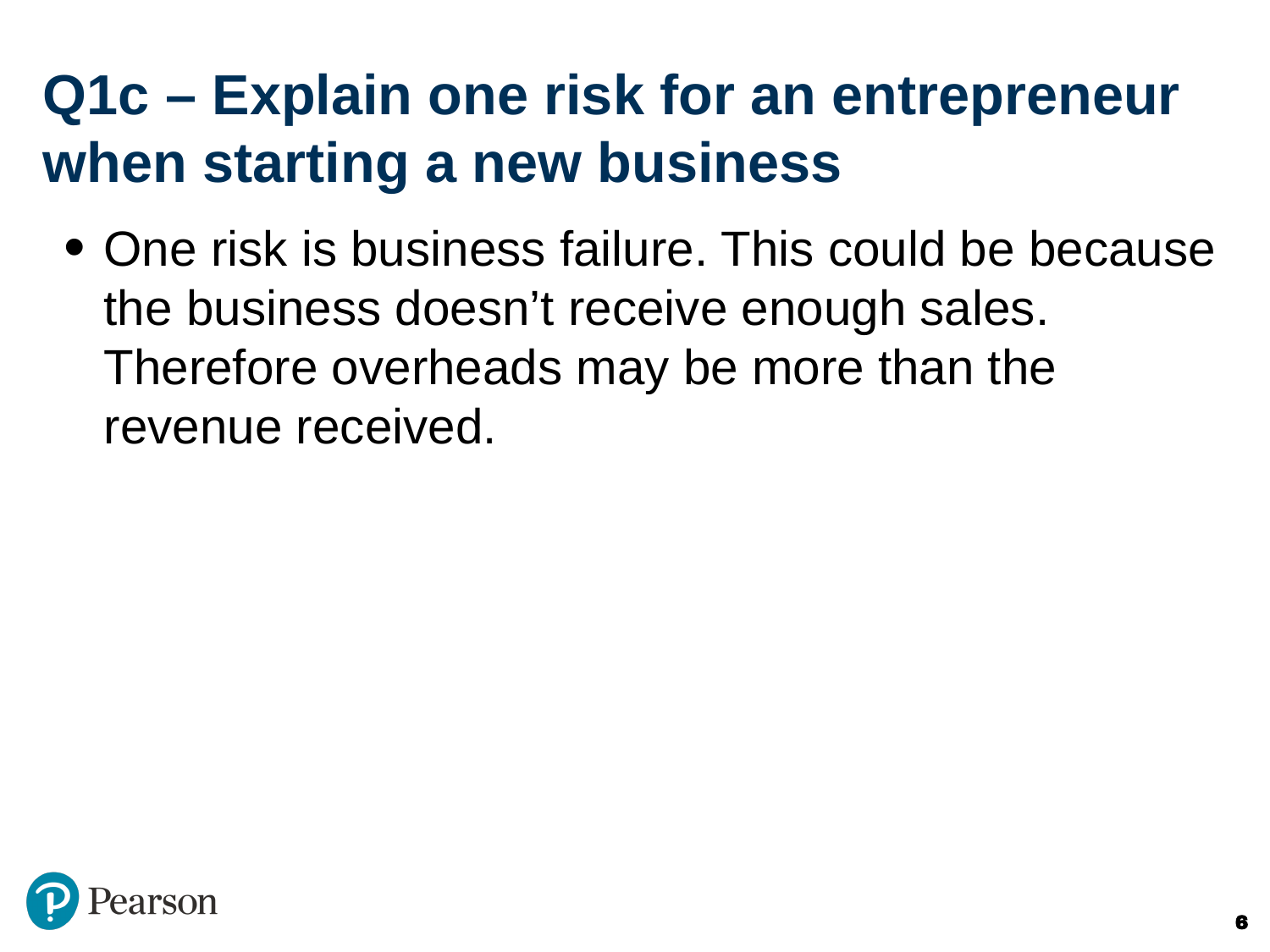

# Q1c – Explain one risk for an entrepreneur when starting a new business
One risk is business failure. This could be because the business doesn’t receive enough sales. Therefore overheads may be more than the revenue received.